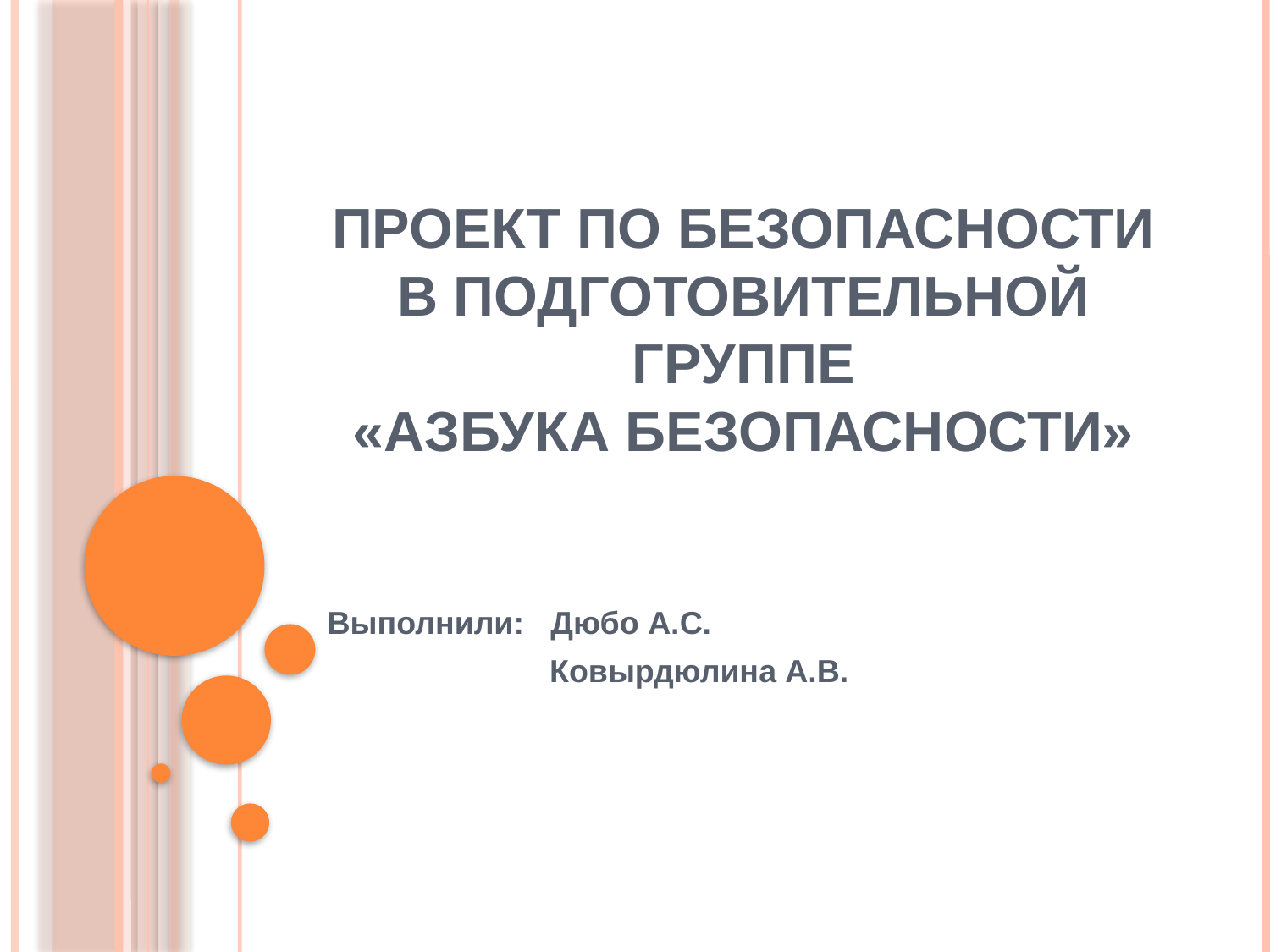

# Проект по безопасности в подготовительной группе «Азбука безопасности»
Выполнили:   Дюбо А.С.
                         Ковырдюлина А.В.